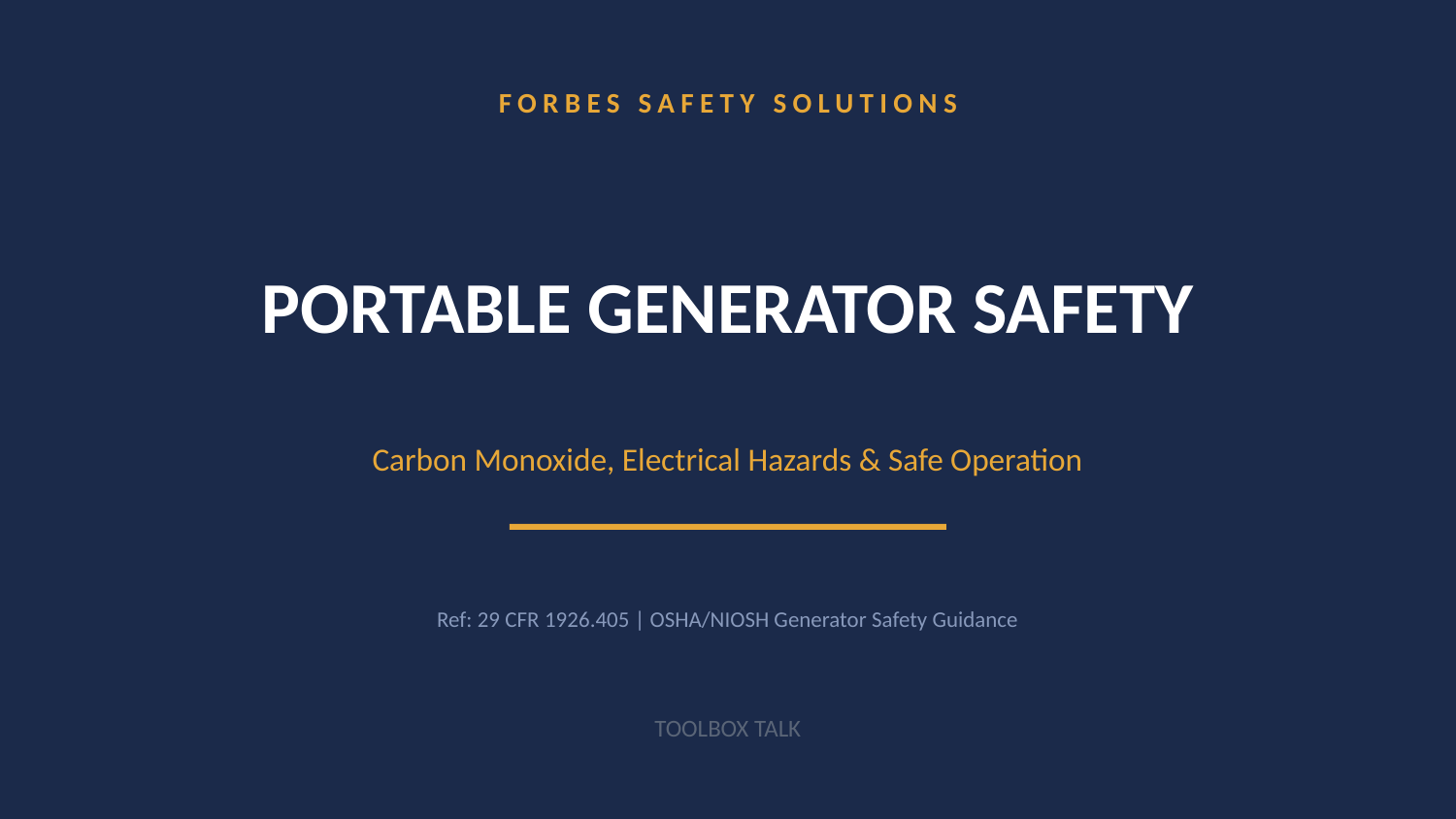

FORBES SAFETY SOLUTIONS
PORTABLE GENERATOR SAFETY
Carbon Monoxide, Electrical Hazards & Safe Operation

Ref: 29 CFR 1926.405 | OSHA/NIOSH Generator Safety Guidance
TOOLBOX TALK